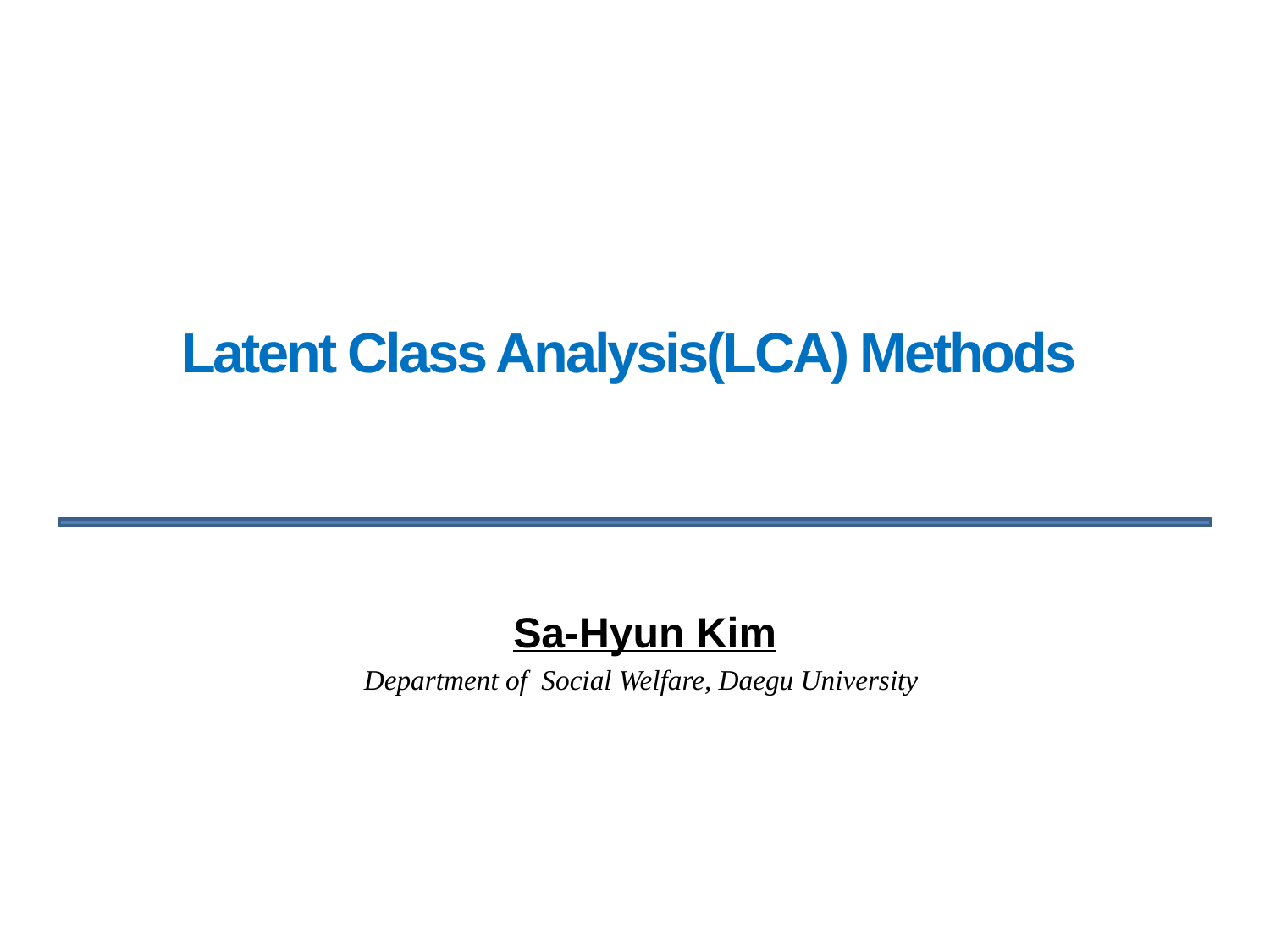

# Latent Class Analysis(LCA) Methods

Sa-Hyun Kim
Department of  Social Welfare, Daegu University